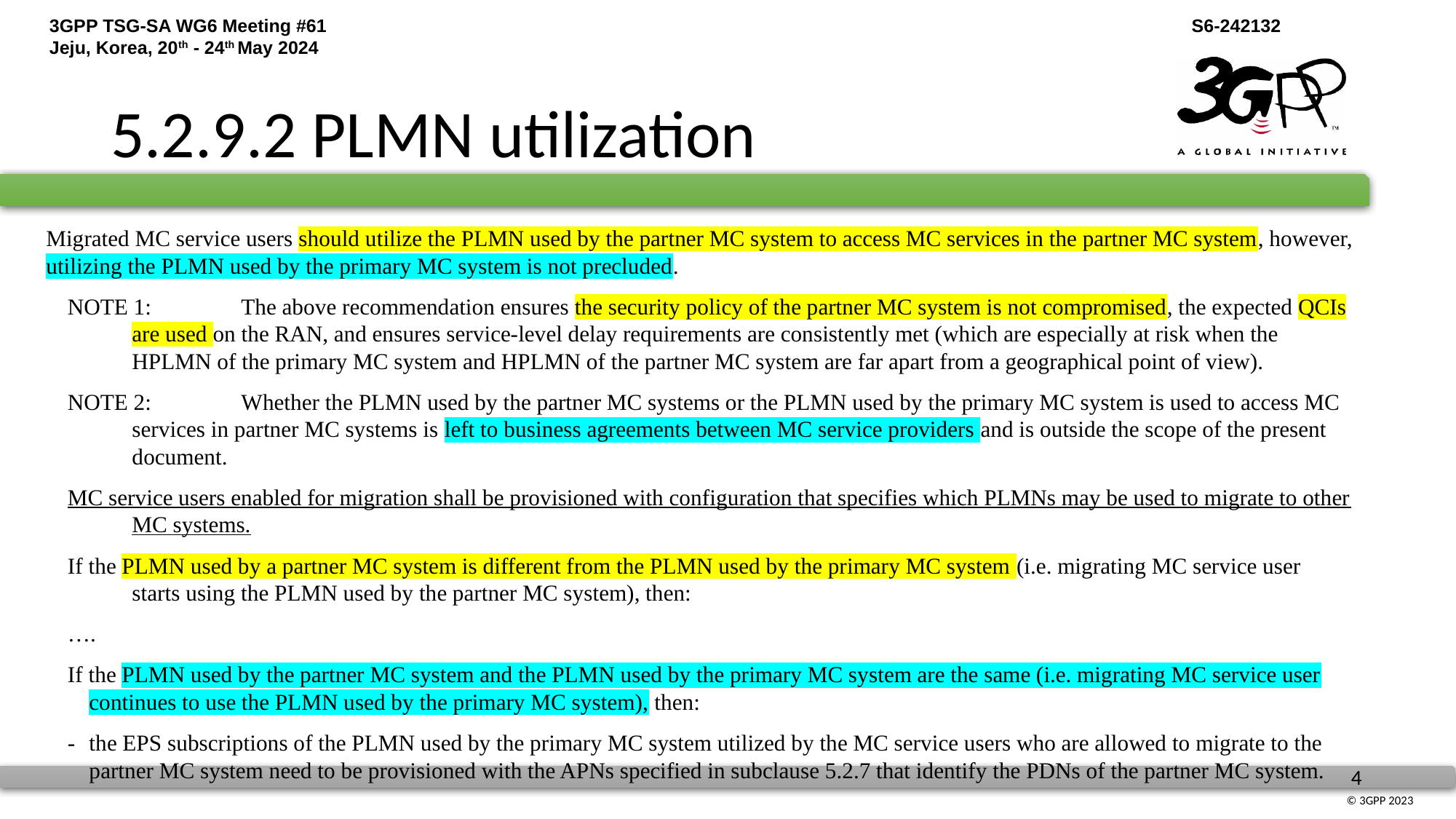

# 5.2.9.2 PLMN utilization
Migrated MC service users should utilize the PLMN used by the partner MC system to access MC services in the partner MC system, however, utilizing the PLMN used by the primary MC system is not precluded.
NOTE 1:	The above recommendation ensures the security policy of the partner MC system is not compromised, the expected QCIs are used on the RAN, and ensures service‑level delay requirements are consistently met (which are especially at risk when the HPLMN of the primary MC system and HPLMN of the partner MC system are far apart from a geographical point of view).
NOTE 2:	Whether the PLMN used by the partner MC systems or the PLMN used by the primary MC system is used to access MC services in partner MC systems is left to business agreements between MC service providers and is outside the scope of the present document.
MC service users enabled for migration shall be provisioned with configuration that specifies which PLMNs may be used to migrate to other MC systems.
If the PLMN used by a partner MC system is different from the PLMN used by the primary MC system (i.e. migrating MC service user starts using the PLMN used by the partner MC system), then:
….
If the PLMN used by the partner MC system and the PLMN used by the primary MC system are the same (i.e. migrating MC service user continues to use the PLMN used by the primary MC system), then:
-	the EPS subscriptions of the PLMN used by the primary MC system utilized by the MC service users who are allowed to migrate to the partner MC system need to be provisioned with the APNs specified in subclause 5.2.7 that identify the PDNs of the partner MC system.